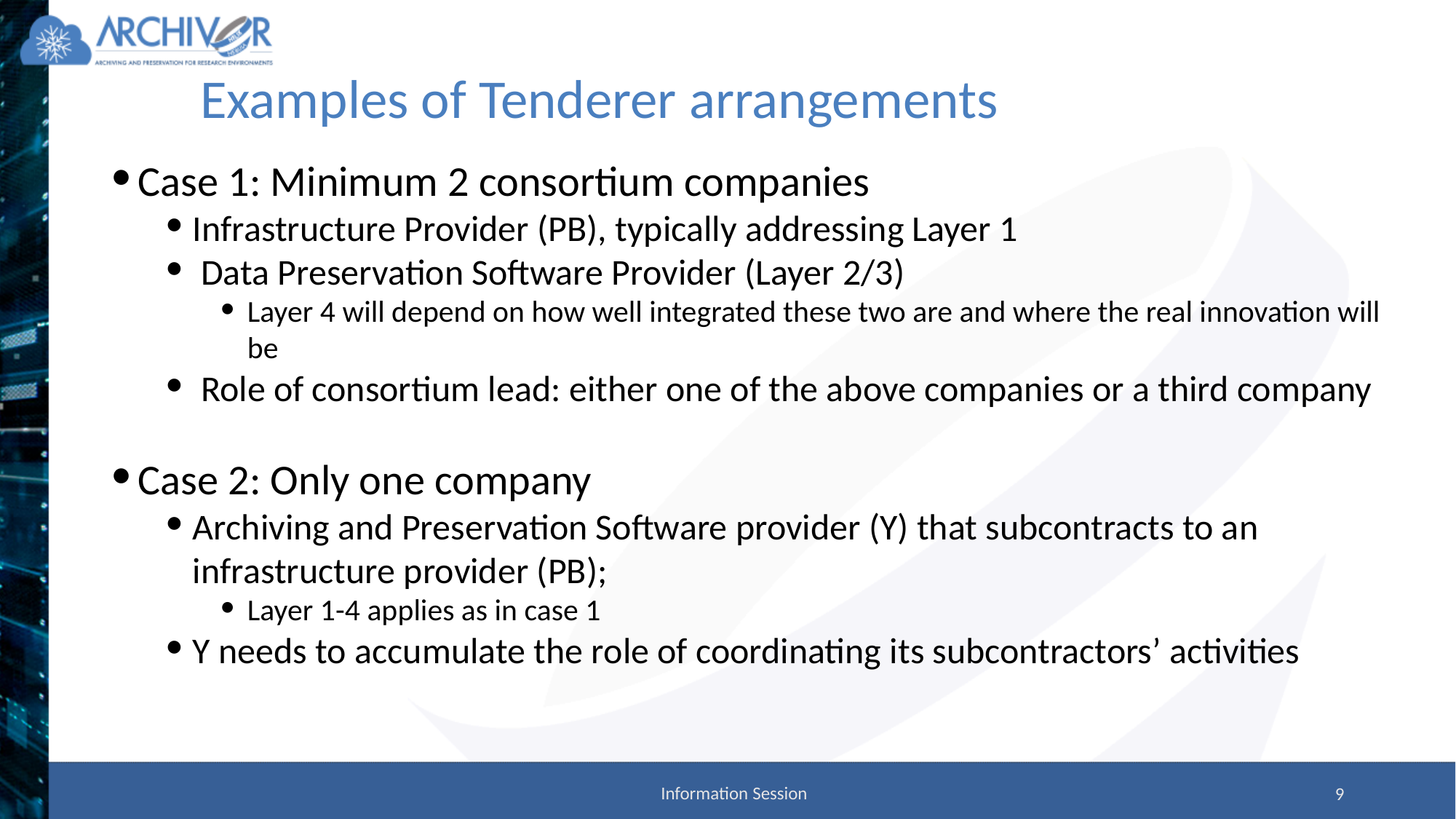

# Examples of Tenderer arrangements
Case 1: Minimum 2 consortium companies
Infrastructure Provider (PB), typically addressing Layer 1
 Data Preservation Software Provider (Layer 2/3)
Layer 4 will depend on how well integrated these two are and where the real innovation will be
 Role of consortium lead: either one of the above companies or a third company

Case 2: Only one company
Archiving and Preservation Software provider (Y) that subcontracts to an infrastructure provider (PB);
Layer 1-4 applies as in case 1
Y needs to accumulate the role of coordinating its subcontractors’ activities
Information Session
9